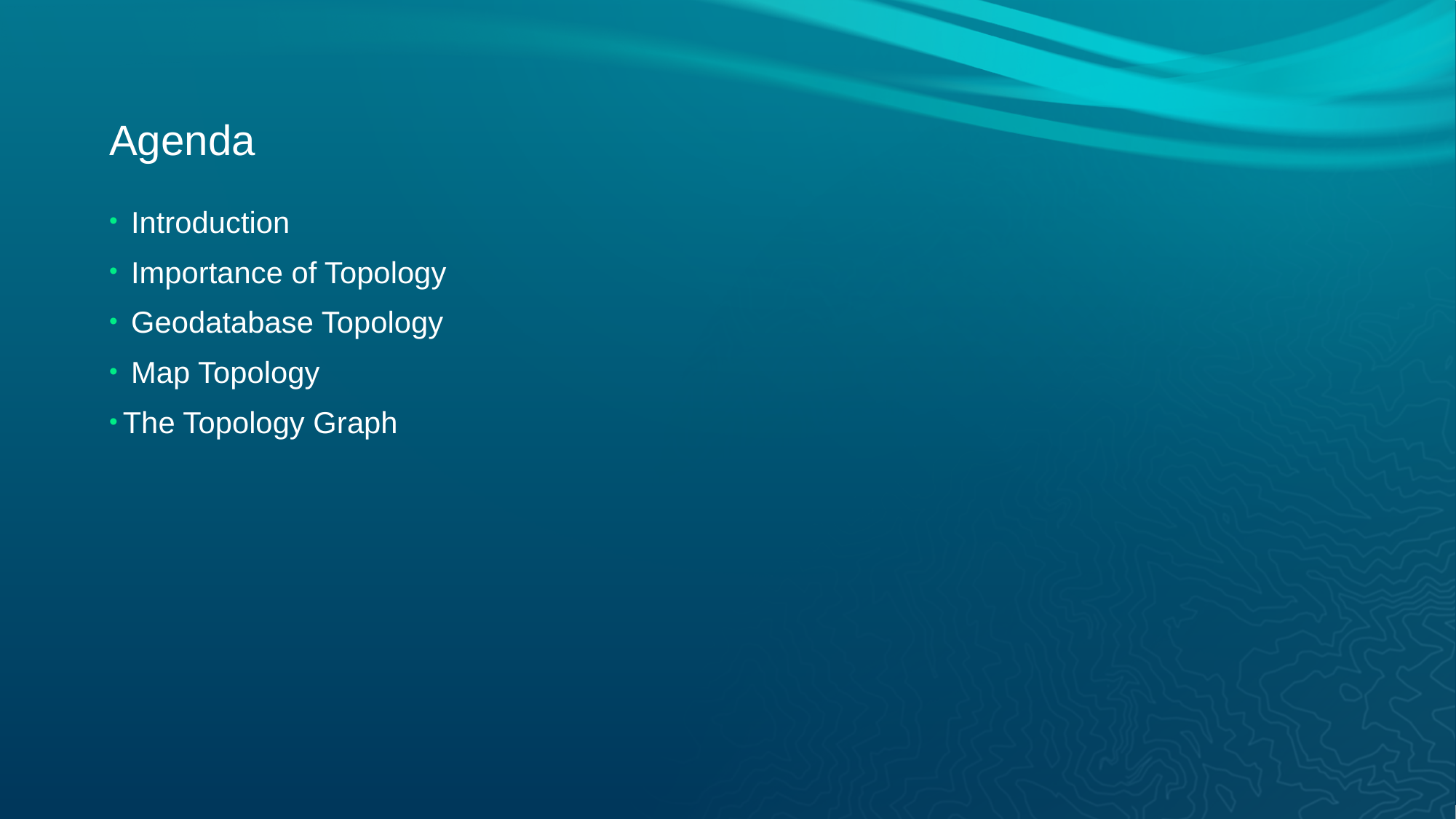

# Agenda
 Introduction
 Importance of Topology
 Geodatabase Topology
 Map Topology
The Topology Graph